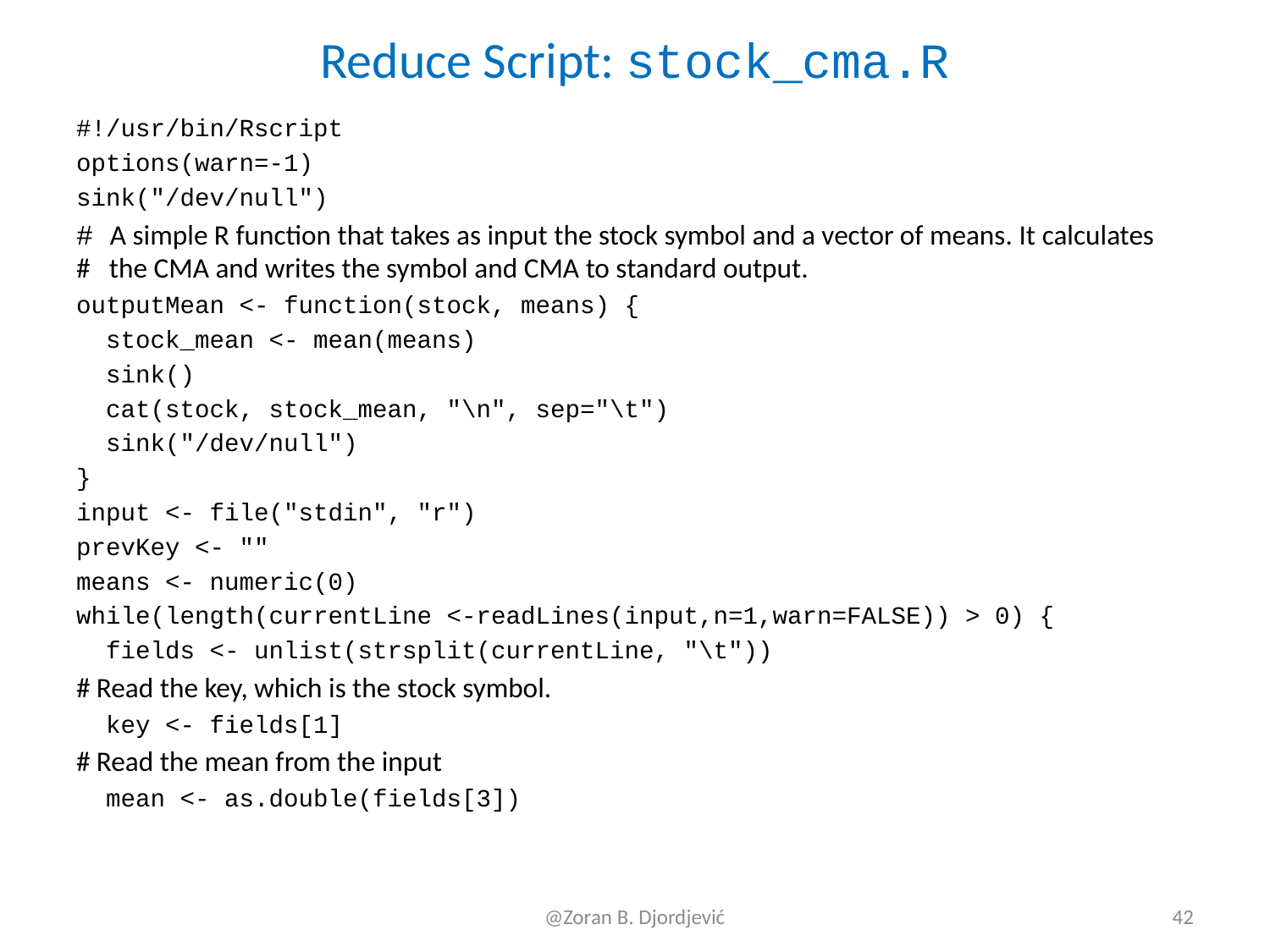

# Reduce Script: stock_cma.R
#!/usr/bin/Rscript
options(warn=-1)
sink("/dev/null")
# A simple R function that takes as input the stock symbol and a vector of means. It calculates     #   the CMA and writes the symbol and CMA to standard output.
outputMean <- function(stock, means) {
  stock_mean <- mean(means)
  sink()
  cat(stock, stock_mean, "\n", sep="\t")
  sink("/dev/null")
}
input <- file("stdin", "r")
prevKey <- ""
means <- numeric(0)
while(length(currentLine <-readLines(input,n=1,warn=FALSE)) > 0) {
  fields <- unlist(strsplit(currentLine, "\t"))
# Read the key, which is the stock symbol.
  key <- fields[1]
# Read the mean from the input
  mean <- as.double(fields[3])

@Zoran B. Djordjević
42